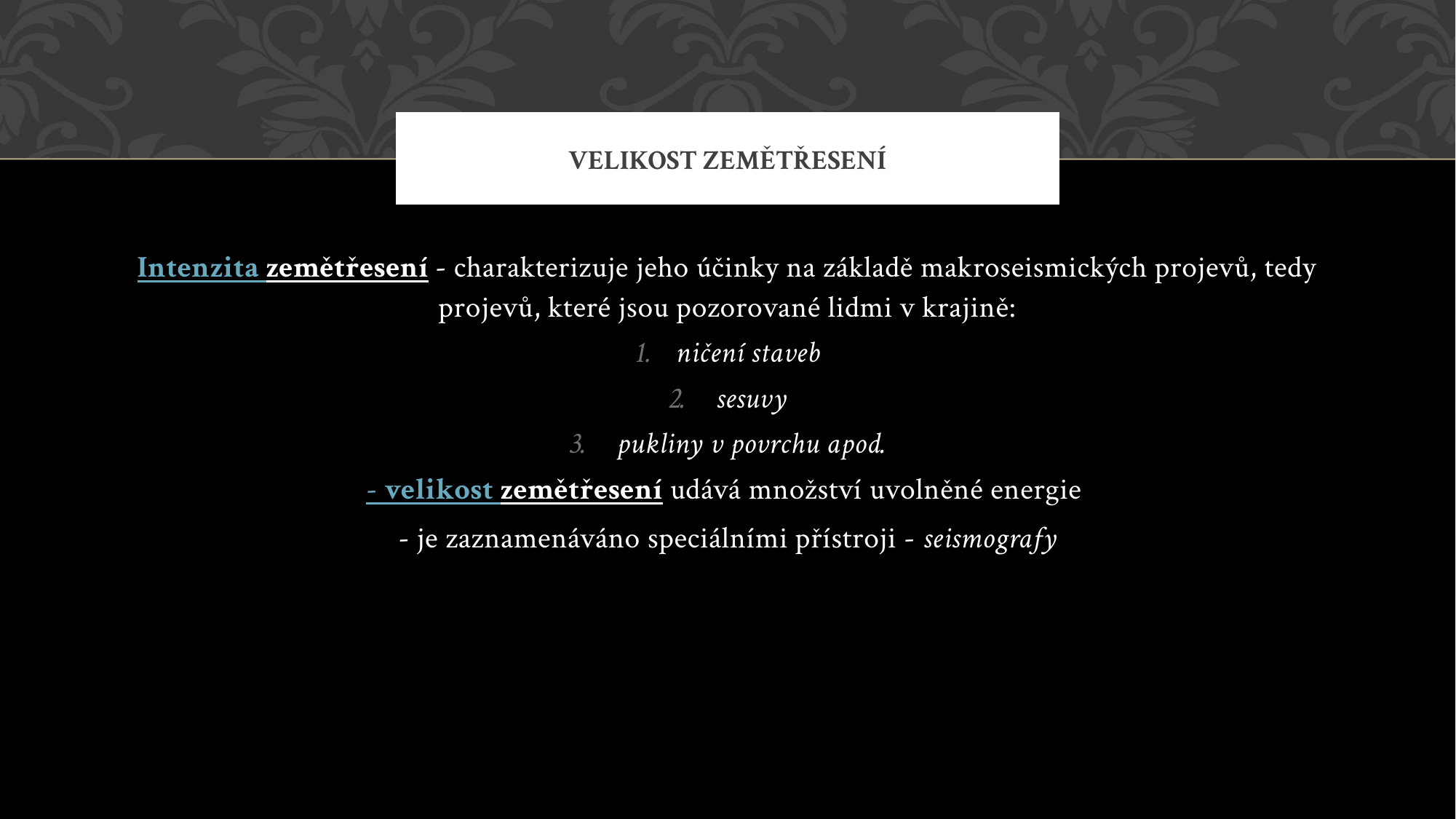

# Velikost zemětřesení
Intenzita zemětřesení - charakterizuje jeho účinky na základě makroseismických projevů, tedy projevů, které jsou pozorované lidmi v krajině:
ničení staveb
 sesuvy
 pukliny v povrchu apod.
- velikost zemětřesení udává množství uvolněné energie
- je zaznamenáváno speciálními přístroji - seismografy